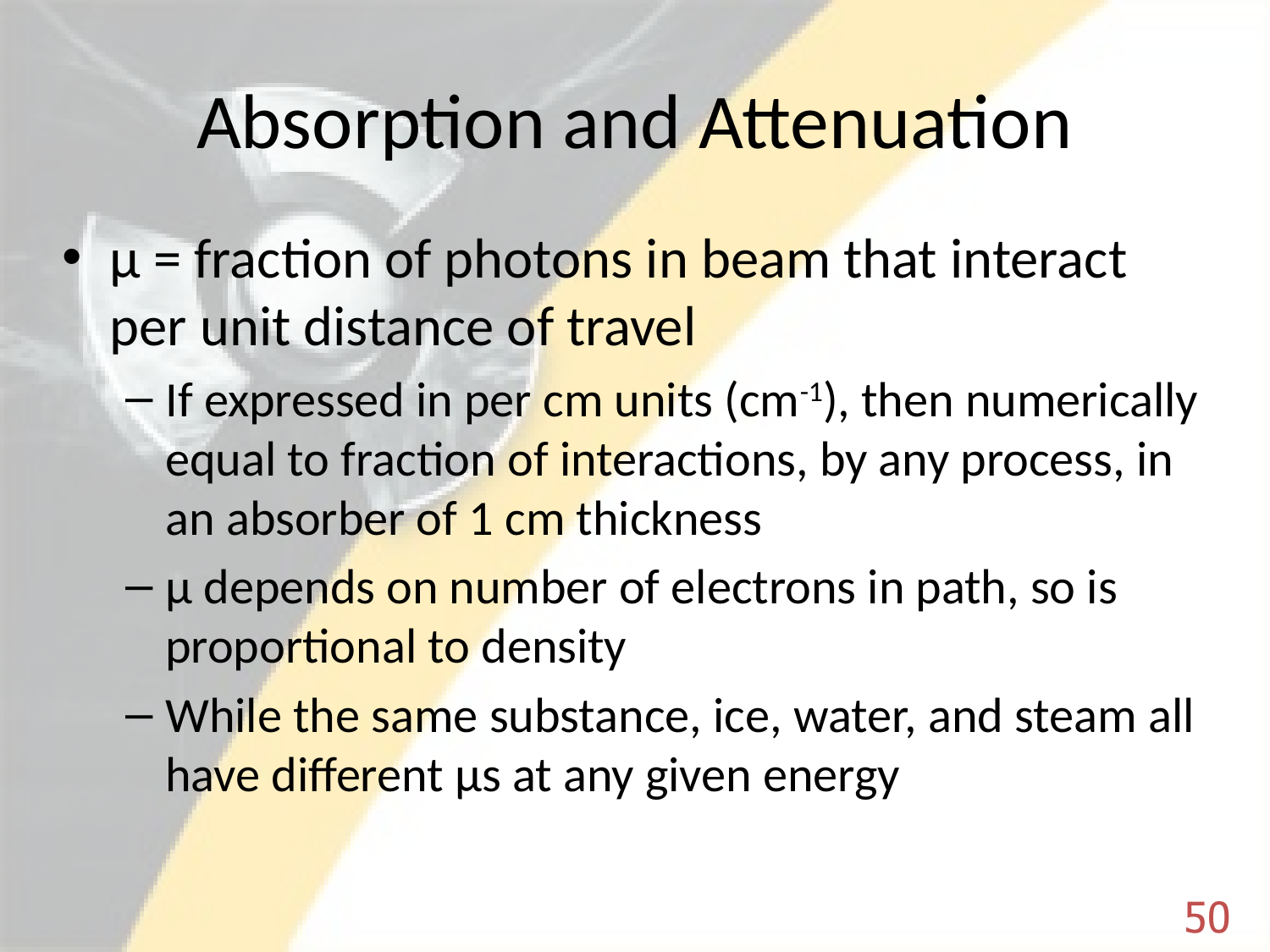

# Absorption and Attenuation
µ = fraction of photons in beam that interact per unit distance of travel
If expressed in per cm units (cm-1), then numerically equal to fraction of interactions, by any process, in an absorber of 1 cm thickness
µ depends on number of electrons in path, so is proportional to density
While the same substance, ice, water, and steam all have different µs at any given energy